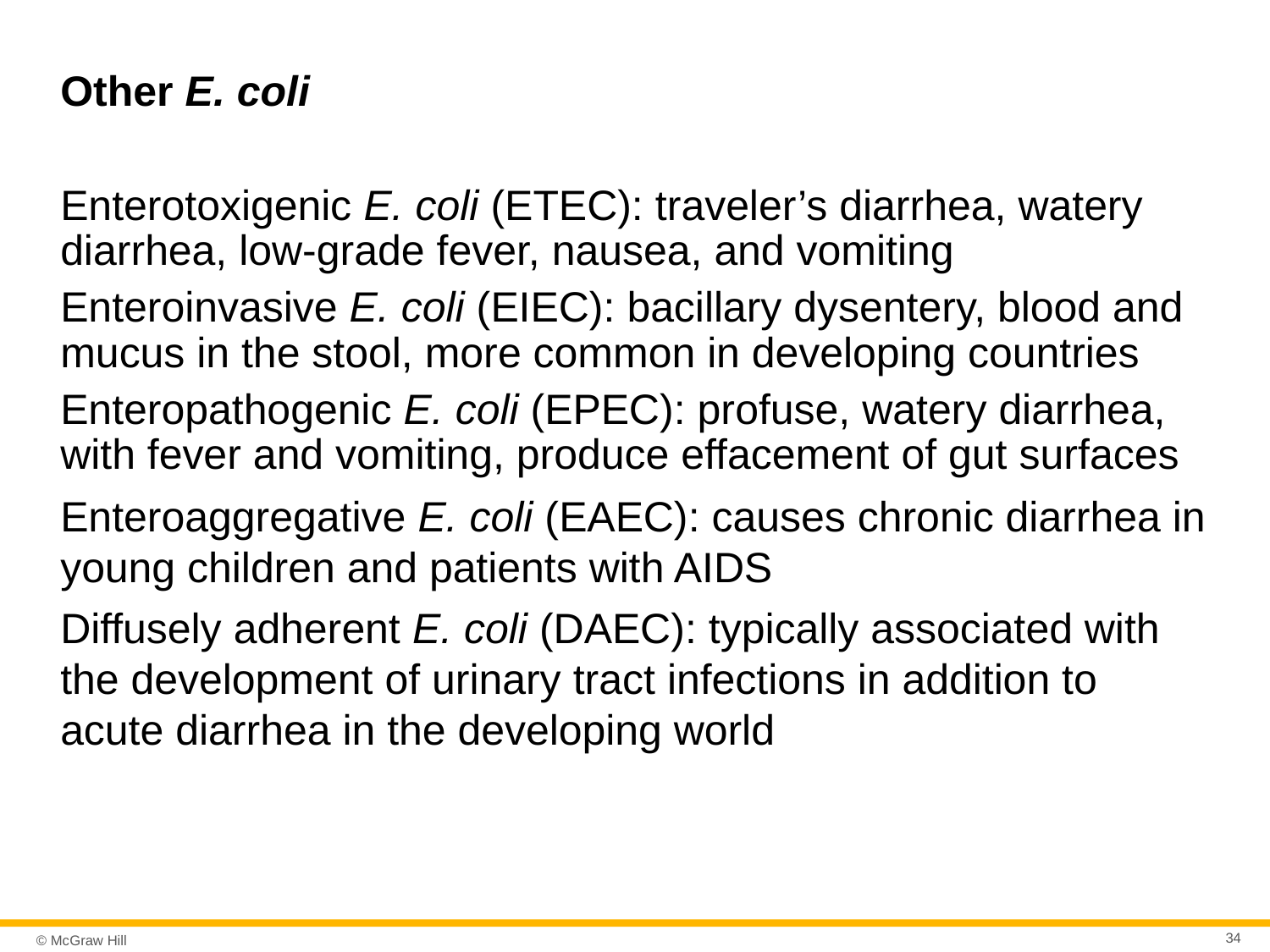

# Other E. coli
Enterotoxigenic E. coli (ETEC): traveler’s diarrhea, watery diarrhea, low-grade fever, nausea, and vomiting
Enteroinvasive E. coli (EIEC): bacillary dysentery, blood and mucus in the stool, more common in developing countries
Enteropathogenic E. coli (EPEC): profuse, watery diarrhea, with fever and vomiting, produce effacement of gut surfaces
Enteroaggregative E. coli (EAEC): causes chronic diarrhea in young children and patients with AIDS
Diffusely adherent E. coli (DAEC): typically associated with the development of urinary tract infections in addition to acute diarrhea in the developing world